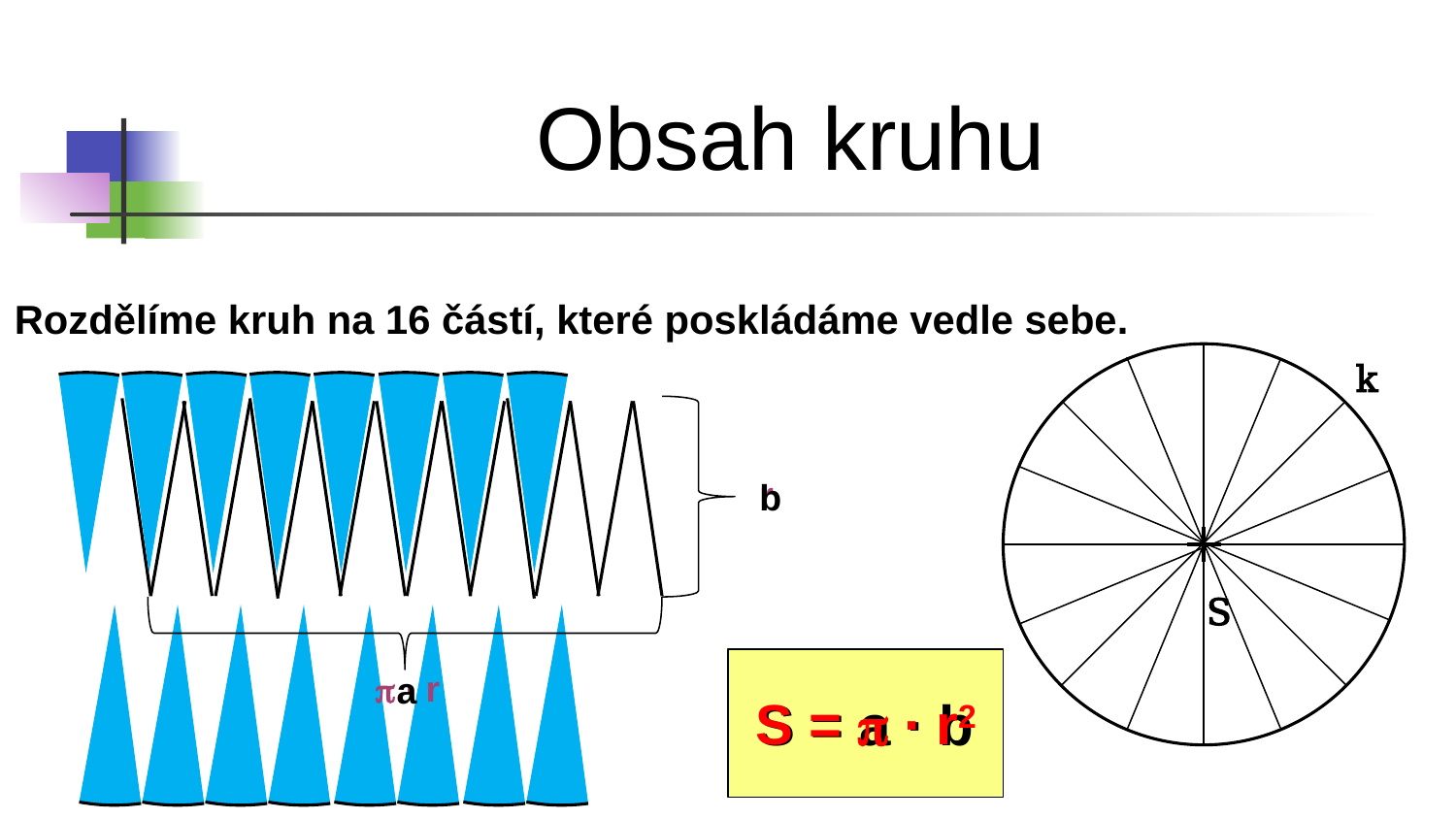

Obsah kruhu
Rozdělíme kruh na 16 částí, které poskládáme vedle sebe.

k

r
b
S

π ∙ r
a
S = π ∙ r2
S = a ∙ b